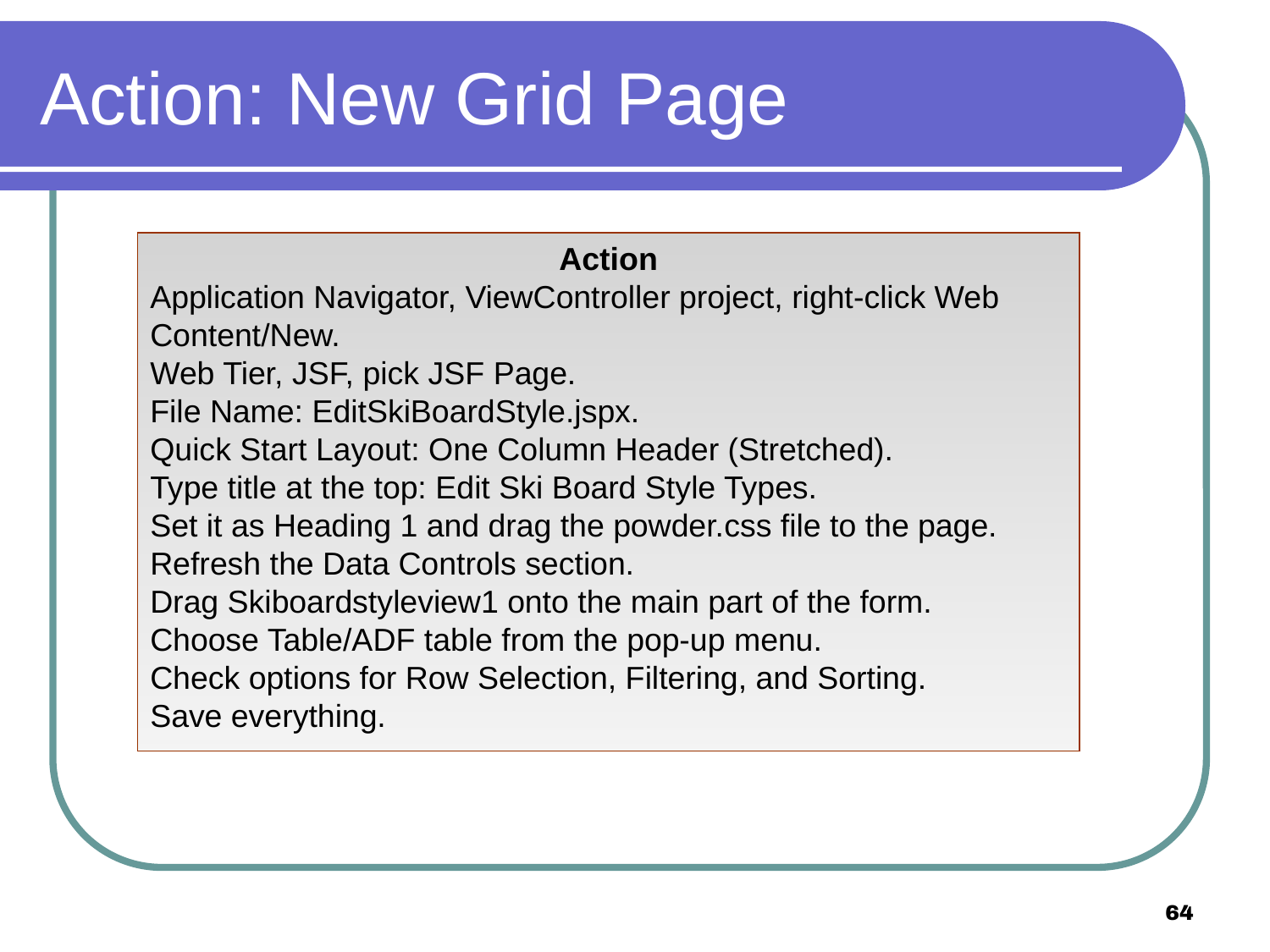

# Action: New Grid Page
Action
Application Navigator, ViewController project, right-click Web Content/New.
Web Tier, JSF, pick JSF Page.
File Name: EditSkiBoardStyle.jspx.
Quick Start Layout: One Column Header (Stretched).
Type title at the top: Edit Ski Board Style Types.
Set it as Heading 1 and drag the powder.css file to the page.
Refresh the Data Controls section.
Drag Skiboardstyleview1 onto the main part of the form.
Choose Table/ADF table from the pop-up menu.
Check options for Row Selection, Filtering, and Sorting.
Save everything.

64